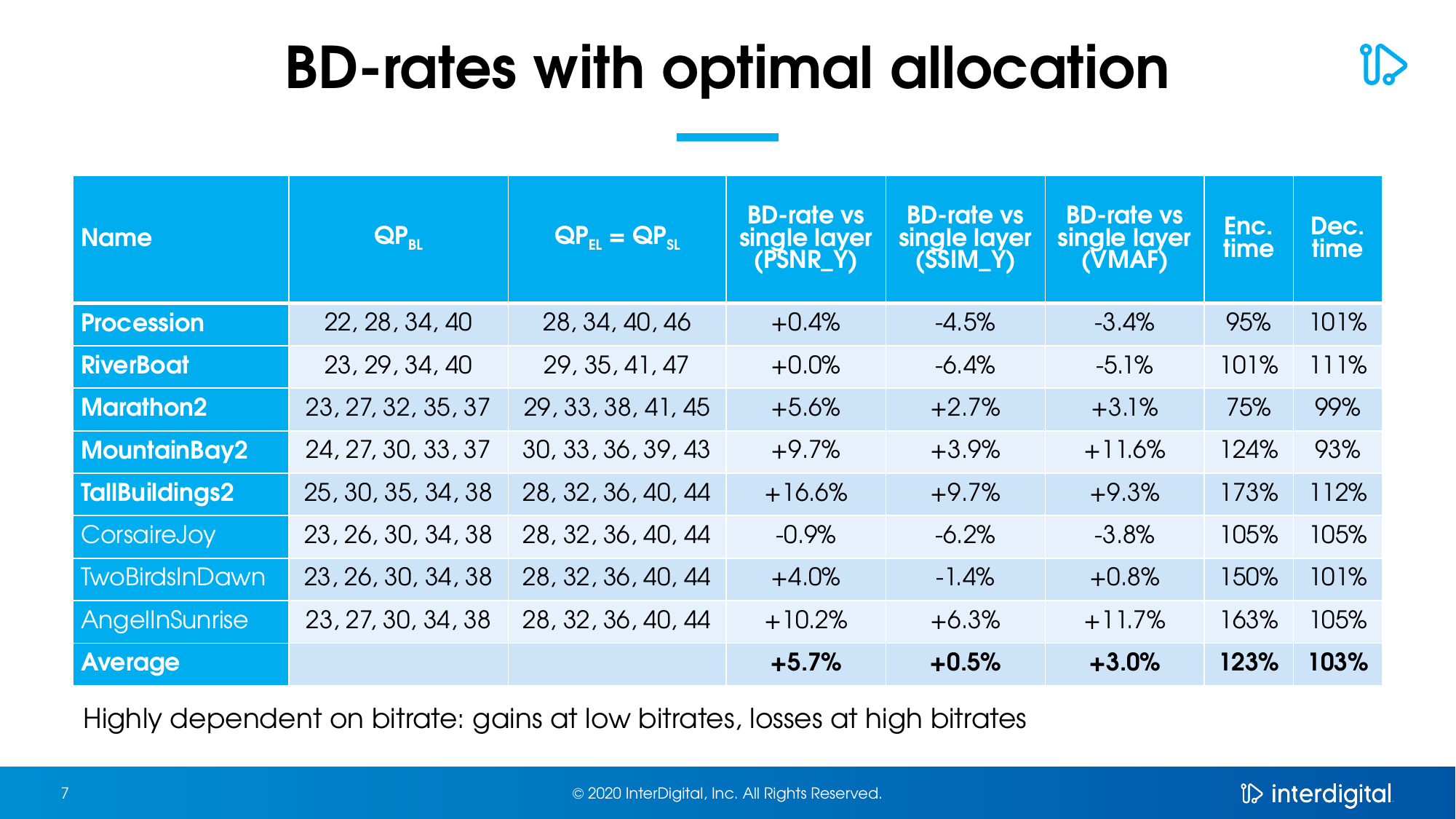

# BD-rates with optimal allocation
| Name | QPBL | QPEL = QPSL | BD-rate vs single layer (PSNR\_Y) | BD-rate vs single layer (SSIM\_Y) | BD-rate vs single layer (VMAF) | Enc. time | Dec. time |
| --- | --- | --- | --- | --- | --- | --- | --- |
| Procession | 22, 28, 34, 40 | 28, 34, 40, 46 | +0.4% | -4.5% | -3.4% | 95% | 101% |
| RiverBoat | 23, 29, 34, 40 | 29, 35, 41, 47 | +0.0% | -6.4% | -5.1% | 101% | 111% |
| Marathon2 | 23, 27, 32, 35, 37 | 29, 33, 38, 41, 45 | +5.6% | +2.7% | +3.1% | 75% | 99% |
| MountainBay2 | 24, 27, 30, 33, 37 | 30, 33, 36, 39, 43 | +9.7% | +3.9% | +11.6% | 124% | 93% |
| TallBuildings2 | 25, 30, 35, 34, 38 | 28, 32, 36, 40, 44 | +16.6% | +9.7% | +9.3% | 173% | 112% |
| CorsaireJoy | 23, 26, 30, 34, 38 | 28, 32, 36, 40, 44 | -0.9% | -6.2% | -3.8% | 105% | 105% |
| TwoBirdsInDawn | 23, 26, 30, 34, 38 | 28, 32, 36, 40, 44 | +4.0% | -1.4% | +0.8% | 150% | 101% |
| AngelInSunrise | 23, 27, 30, 34, 38 | 28, 32, 36, 40, 44 | +10.2% | +6.3% | +11.7% | 163% | 105% |
| Average |  |  | +5.7% | +0.5% | +3.0% | 123% | 103% |
Highly dependent on bitrate: gains at low bitrates, losses at high bitrates
© 2020 InterDigital, Inc. All Rights Reserved.
7